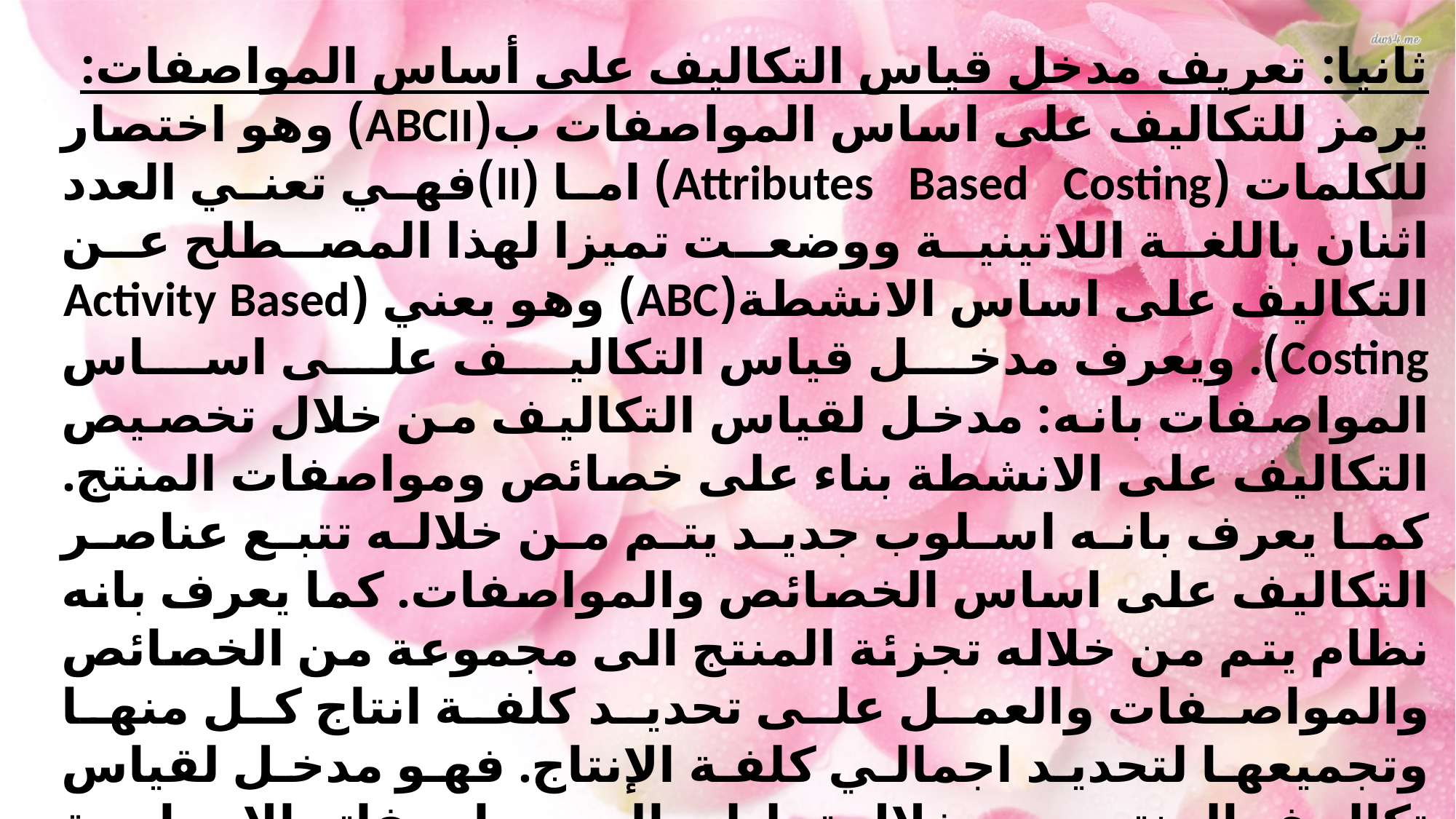

ثانيا: تعريف مدخل قياس التكاليف على أساس المواصفات:
يرمز للتكاليف على اساس المواصفات ب(ABCII) وهو اختصار للكلمات (Attributes Based Costing) اما (II)فهي تعني العدد اثنان باللغة اللاتينية ووضعت تميزا لهذا المصطلح عن التكاليف على اساس الانشطة(ABC) وهو يعني (Activity Based Costing). ويعرف مدخل قياس التكاليف على اساس المواصفات بانه: مدخل لقياس التكاليف من خلال تخصيص التكاليف على الانشطة بناء على خصائص ومواصفات المنتج. كما يعرف بانه اسلوب جديد يتم من خلاله تتبع عناصر التكاليف على اساس الخصائص والمواصفات. كما يعرف بانه نظام يتم من خلاله تجزئة المنتج الى مجموعة من الخصائص والمواصفات والعمل على تحديد كلفة انتاج كل منها وتجميعها لتحديد اجمالي كلفة الإنتاج. فهو مدخل لقياس تكاليف المنتج من خلال تحليله الى مواصفاته الاساسية وربط جميع الموارد المستنفذة بتلك المواصفات التي تعد هدف التكلفة.